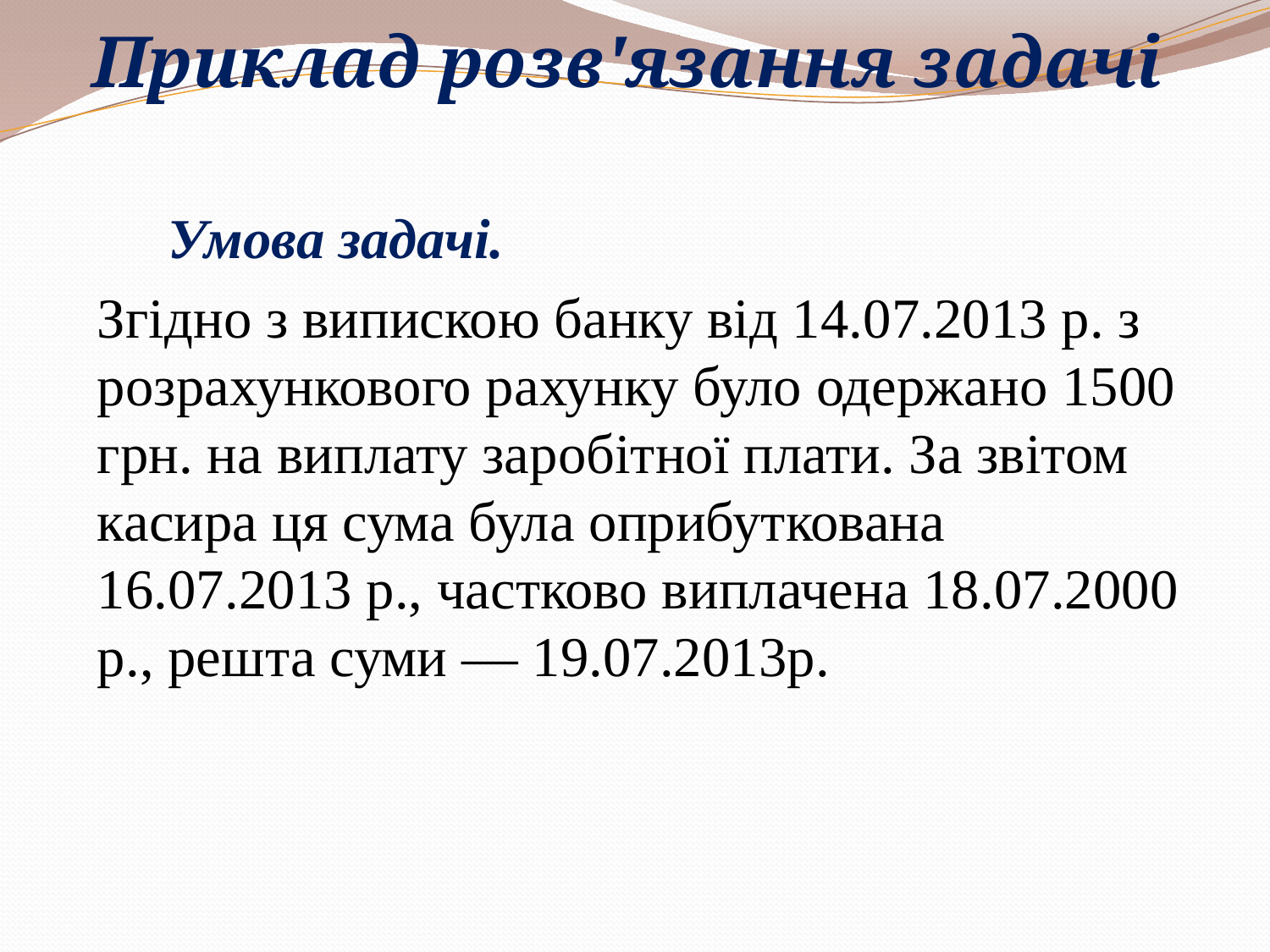

# Приклад розв'язання задачі
     Умова задачі.
Згідно з випискою банку від 14.07.2013 р. з розрахункового рахунку було одержано 1500 грн. на виплату заробітної плати. За звітом касира ця сума була оприбуткована 16.07.2013 р., частково виплачена 18.07.2000 р., решта суми — 19.07.2013р.